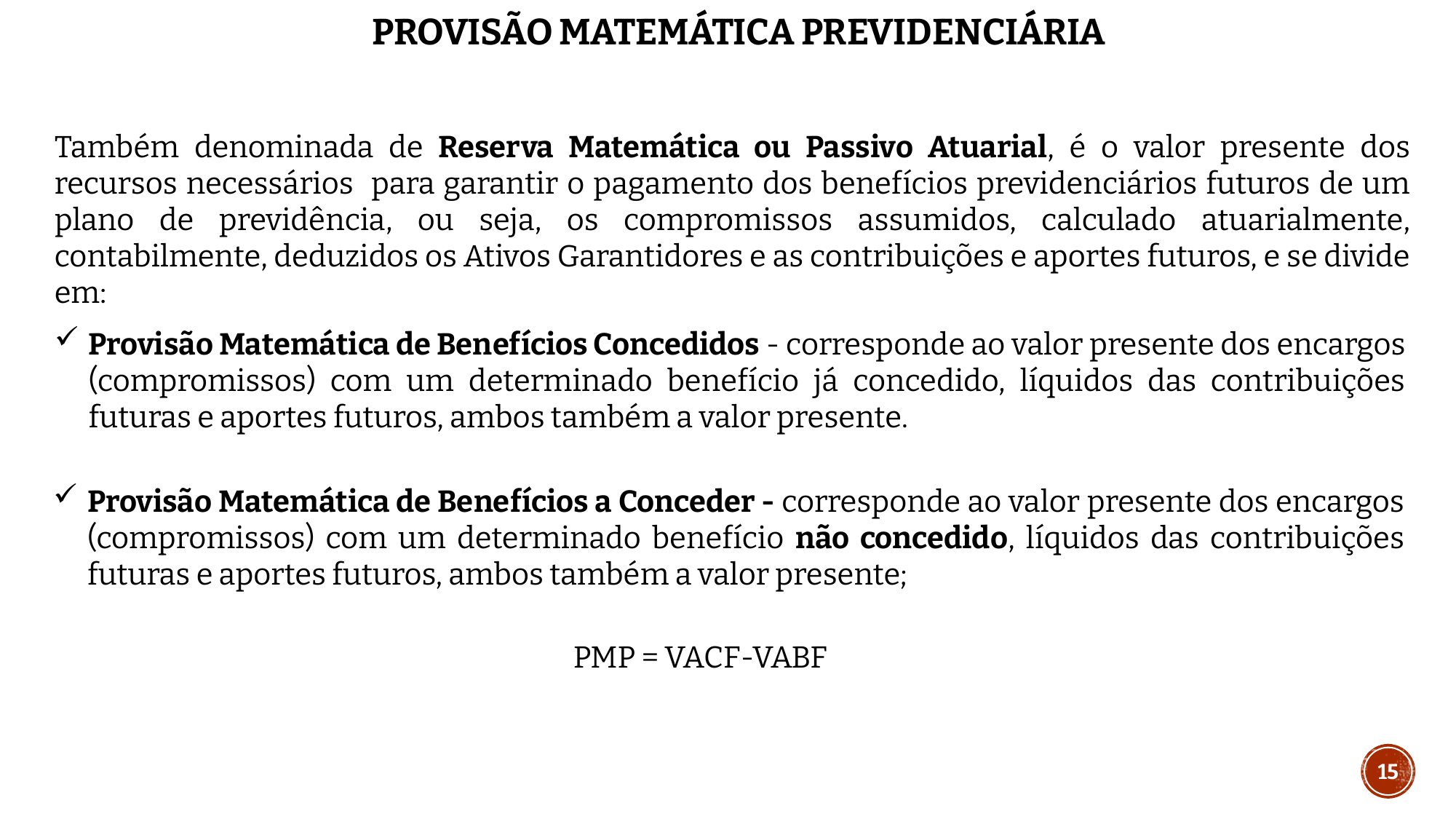

Princípio Fundamental do RPPS - Equilíbrio Financeiro e Atuarial
Provisão matemática previdenciária
Também denominada de Reserva Matemática ou Passivo Atuarial, é o valor presente dos recursos necessários  para garantir o pagamento dos benefícios previdenciários futuros de um plano de previdência, ou seja, os compromissos assumidos, calculado atuarialmente, contabilmente, deduzidos os Ativos Garantidores e as contribuições e aportes futuros, e se divide em:
Provisão Matemática de Benefícios Concedidos - corresponde ao valor presente dos encargos (compromissos) com um determinado benefício já concedido, líquidos das contribuições futuras e aportes futuros, ambos também a valor presente.
Provisão Matemática de Benefícios a Conceder - corresponde ao valor presente dos encargos (compromissos) com um determinado benefício não concedido, líquidos das contribuições futuras e aportes futuros, ambos também a valor presente;
PMP = VACF-VABF
15